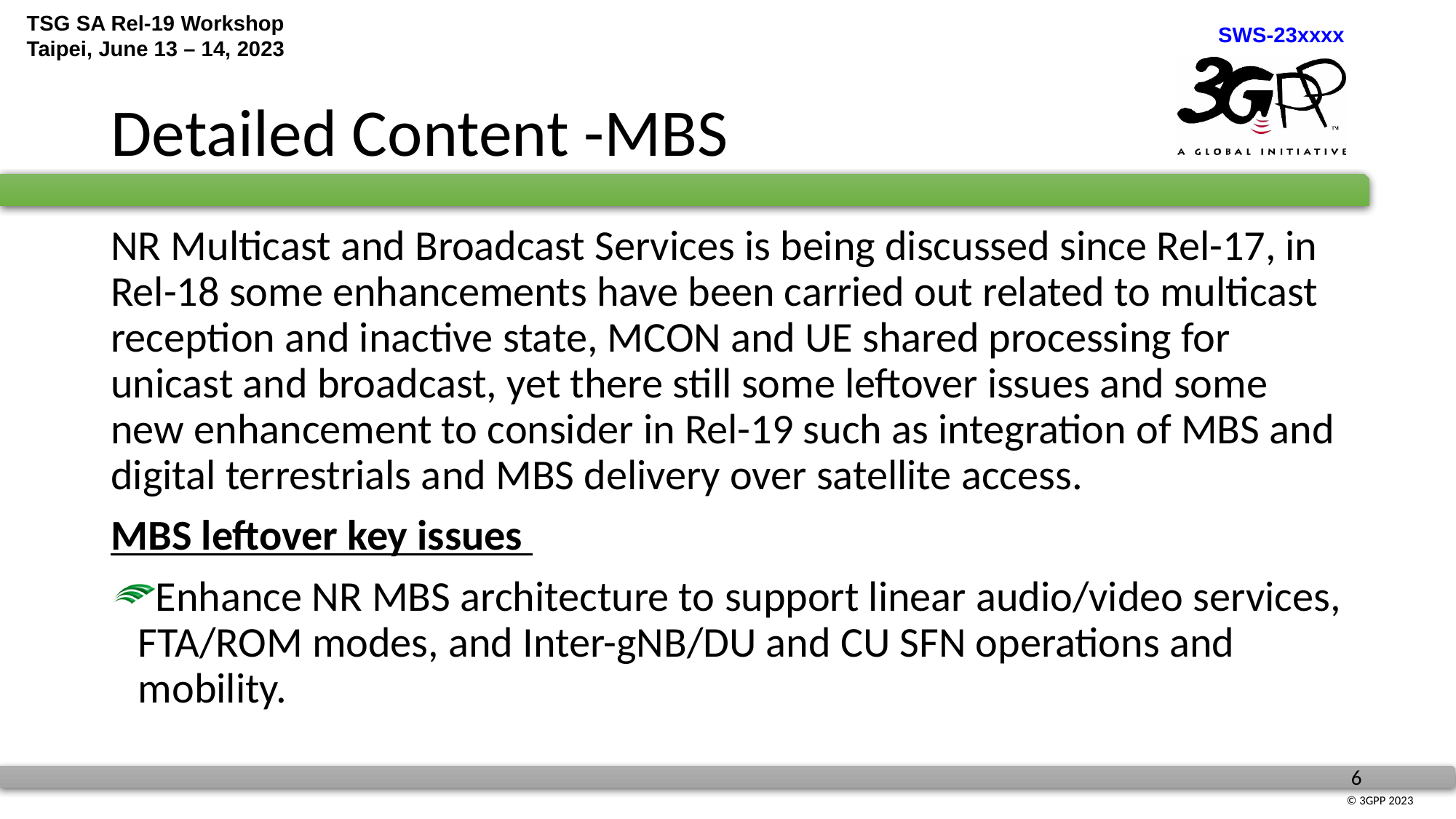

# Detailed Content -MBS
NR Multicast and Broadcast Services is being discussed since Rel-17, in Rel-18 some enhancements have been carried out related to multicast reception and inactive state, MCON and UE shared processing for unicast and broadcast, yet there still some leftover issues and some new enhancement to consider in Rel-19 such as integration of MBS and digital terrestrials and MBS delivery over satellite access.
MBS leftover key issues
Enhance NR MBS architecture to support linear audio/video services, FTA/ROM modes, and Inter-gNB/DU and CU SFN operations and mobility.